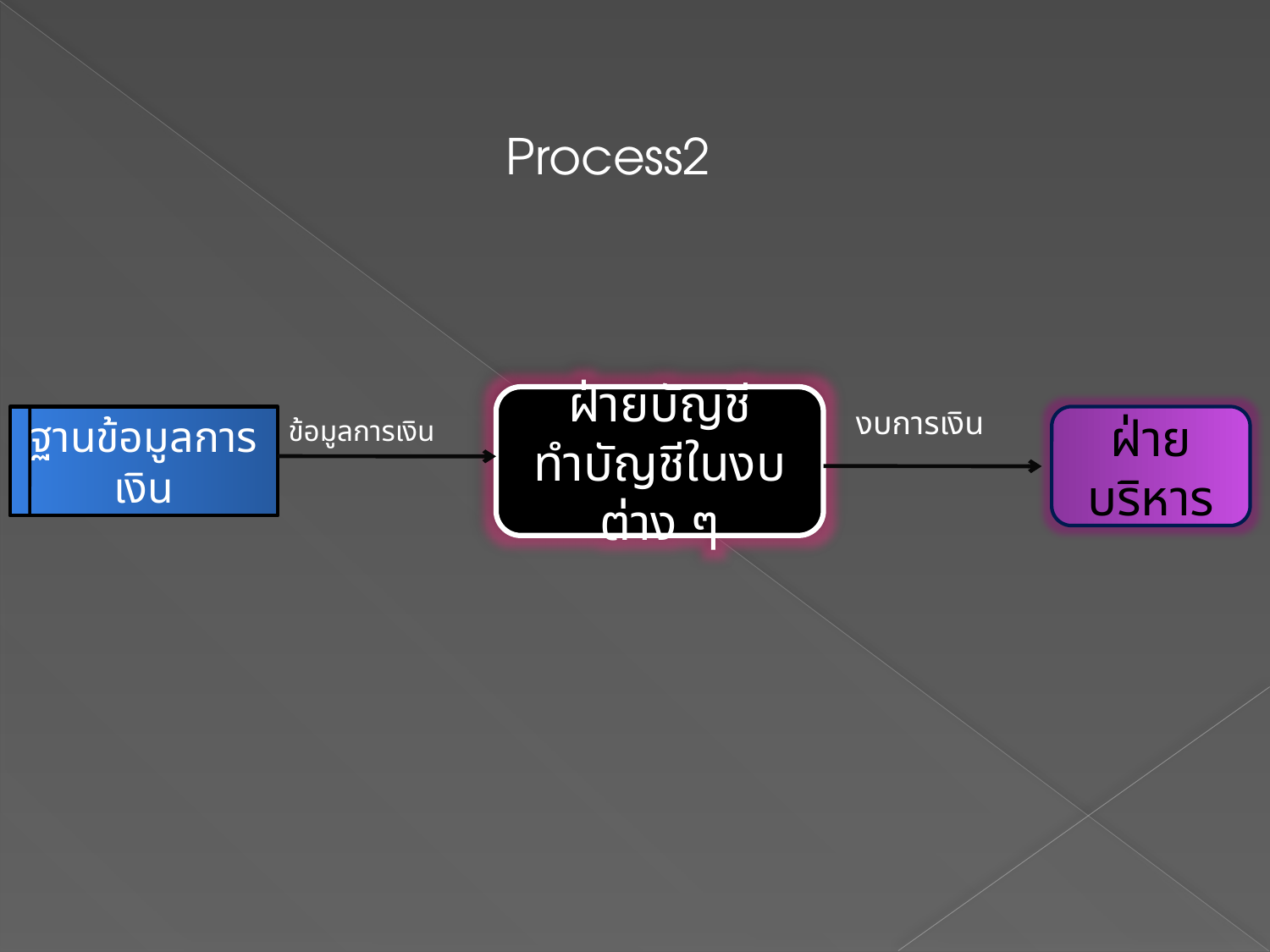

Process2
ฝ่ายบัญชี
ทำบัญชีในงบต่าง ๆ
งบการเงิน
ฐานข้อมูลการเงิน
ข้อมูลการเงิน
ฝ่ายบริหาร